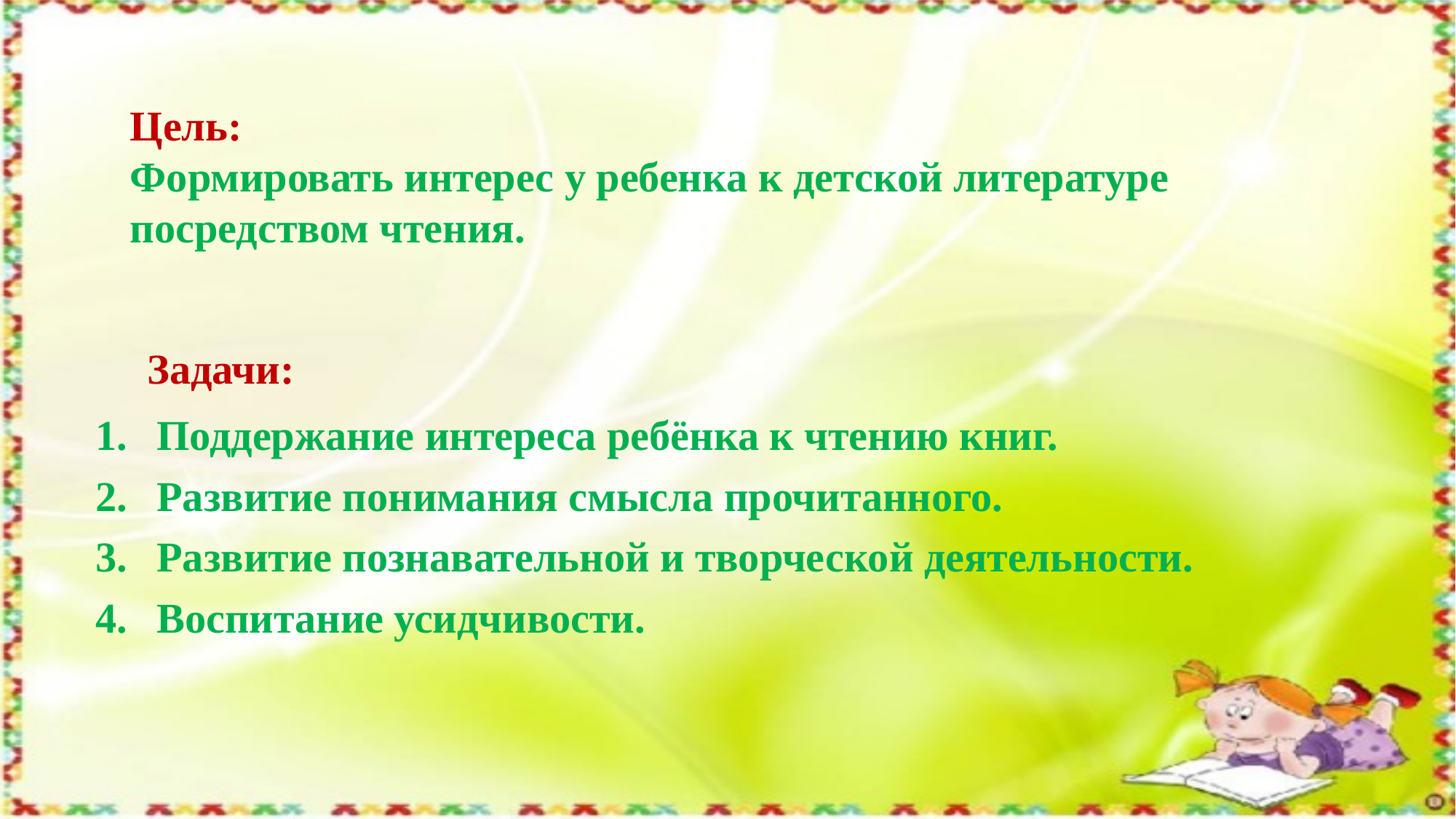

Цель:
Формировать интерес у ребенка к детской литературе посредством чтения.
# Задачи:
Поддержание интереса ребёнка к чтению книг.
Развитие понимания смысла прочитанного.
Развитие познавательной и творческой деятельности.
Воспитание усидчивости.